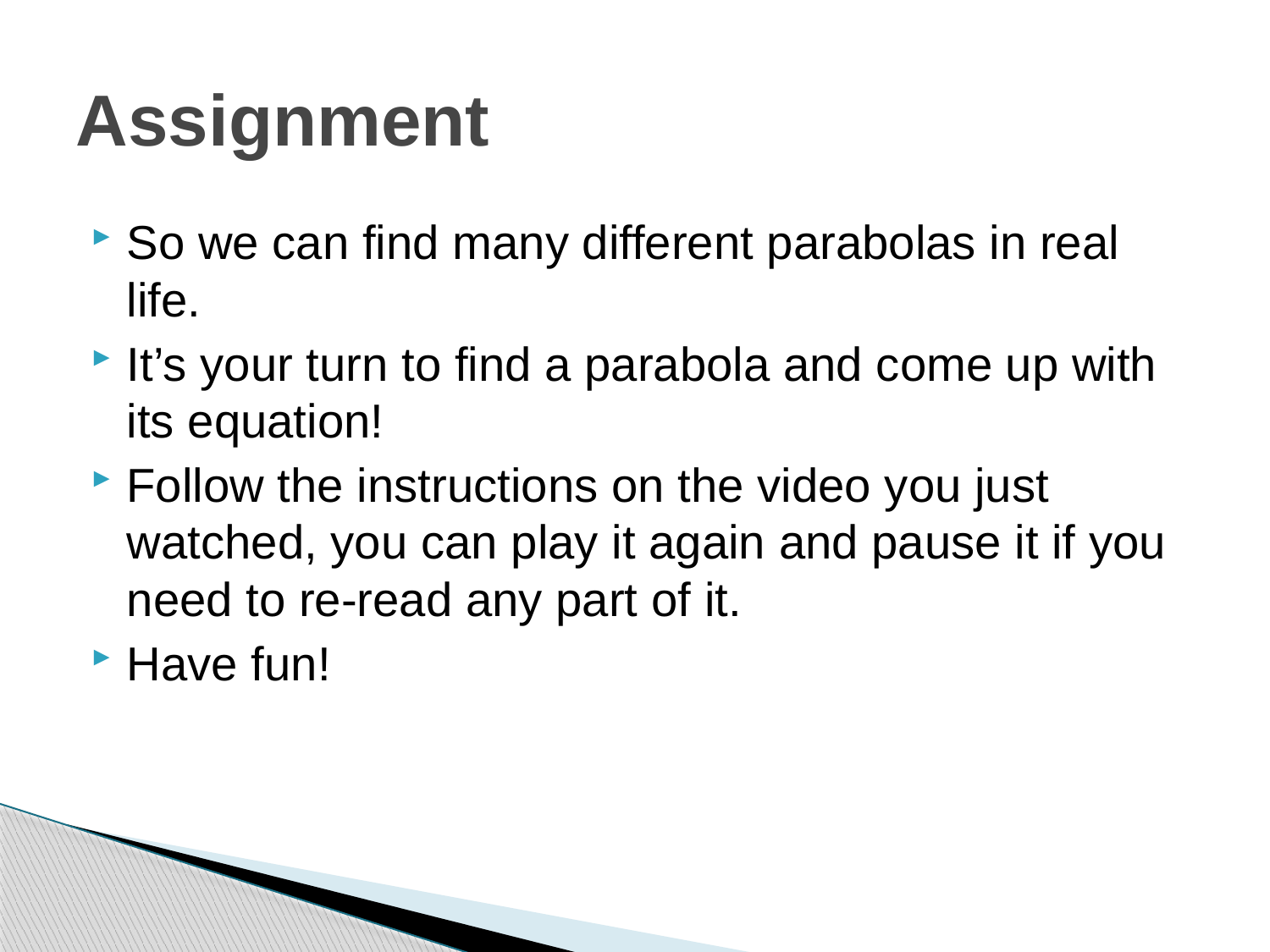

# Assignment
So we can find many different parabolas in real life.
It’s your turn to find a parabola and come up with its equation!
Follow the instructions on the video you just watched, you can play it again and pause it if you need to re-read any part of it.
Have fun!